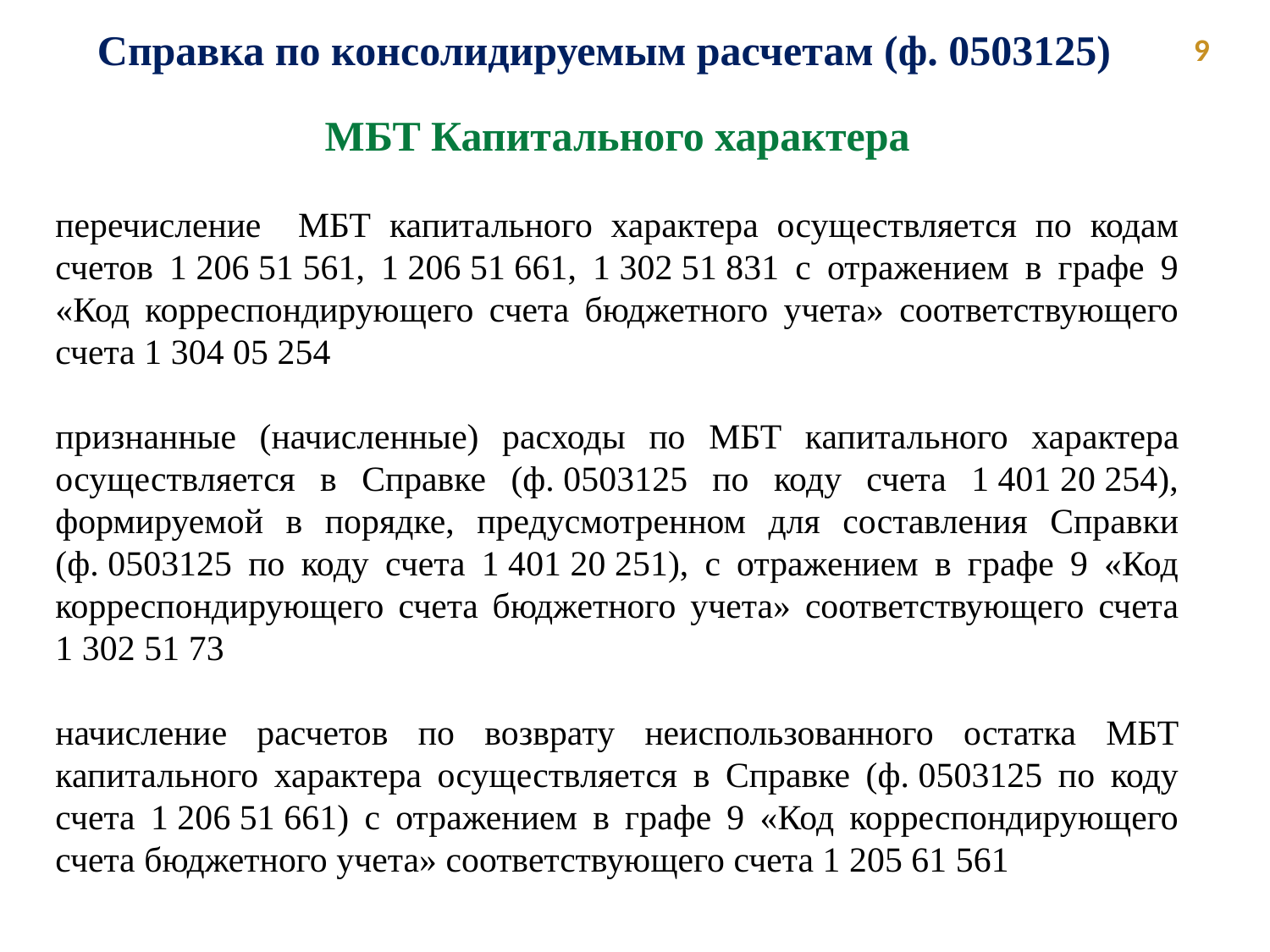

Справка по консолидируемым расчетам (ф. 0503125)
 9
МБТ Капитального характера

перечисление  МБТ капитального характера осуществляется по кодам счетов 1 206 51 561, 1 206 51 661, 1 302 51 831 с отражением в графе 9 «Код корреспондирующего счета бюджетного учета» соответствующего счета 1 304 05 254

признанные (начисленные) расходы по МБТ капитального характера осуществляется в Справке (ф. 0503125 по коду счета 1 401 20 254), формируемой в порядке, предусмотренном для составления Справки (ф. 0503125 по коду счета 1 401 20 251), с отражением в графе 9 «Код корреспондирующего счета бюджетного учета» соответствующего счета 1 302 51 73

начисление расчетов по возврату неиспользованного остатка МБТ капитального характера осуществляется в Справке (ф. 0503125 по коду счета 1 206 51 661) с отражением в графе 9 «Код корреспондирующего счета бюджетного учета» соответствующего счета 1 205 61 561